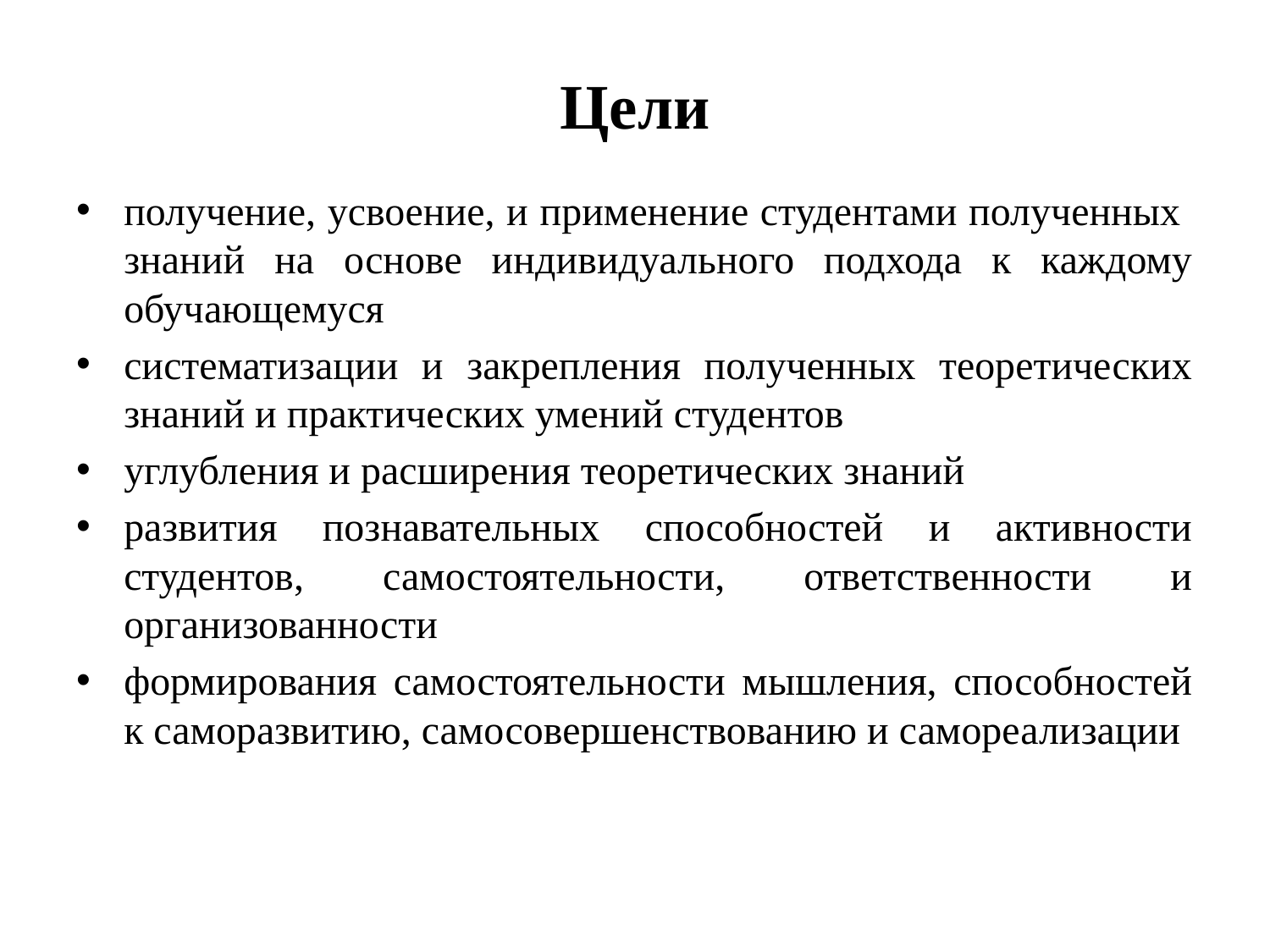

# Цели
получение, усвоение, и применение студентами полученных  знаний на основе индивидуального подхода к каждому обучающемуся
систематизации и закрепления полученных теоретических знаний и практических умений студентов
углубления и расширения теоретических знаний
развития познавательных способностей и активности студентов, самостоятельности, ответственности и организованности
формирования самостоятельности мышления, способностей к саморазвитию, самосовершенствованию и самореализации